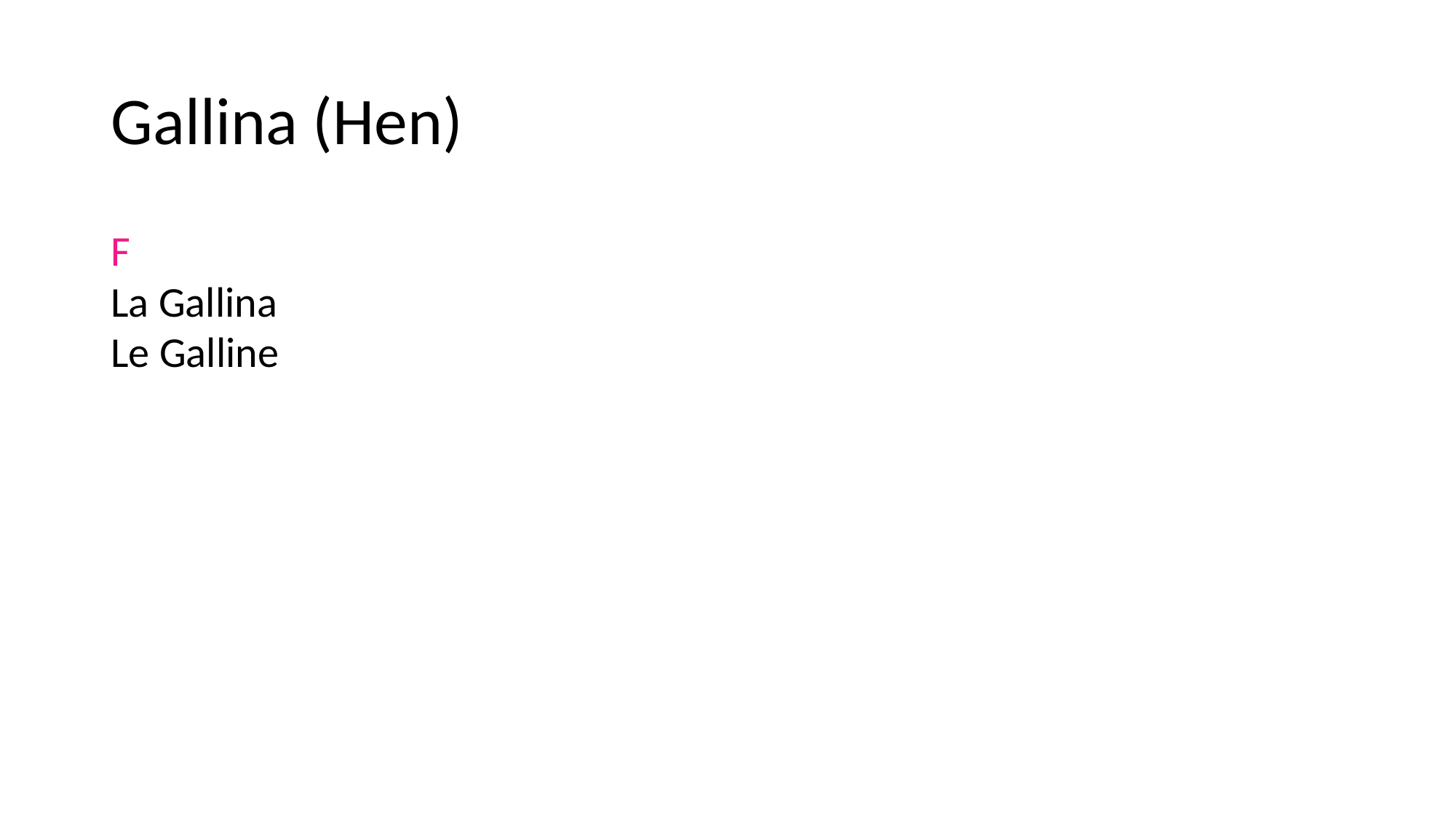

# Gallina (Hen)
F
La Gallina
Le Galline